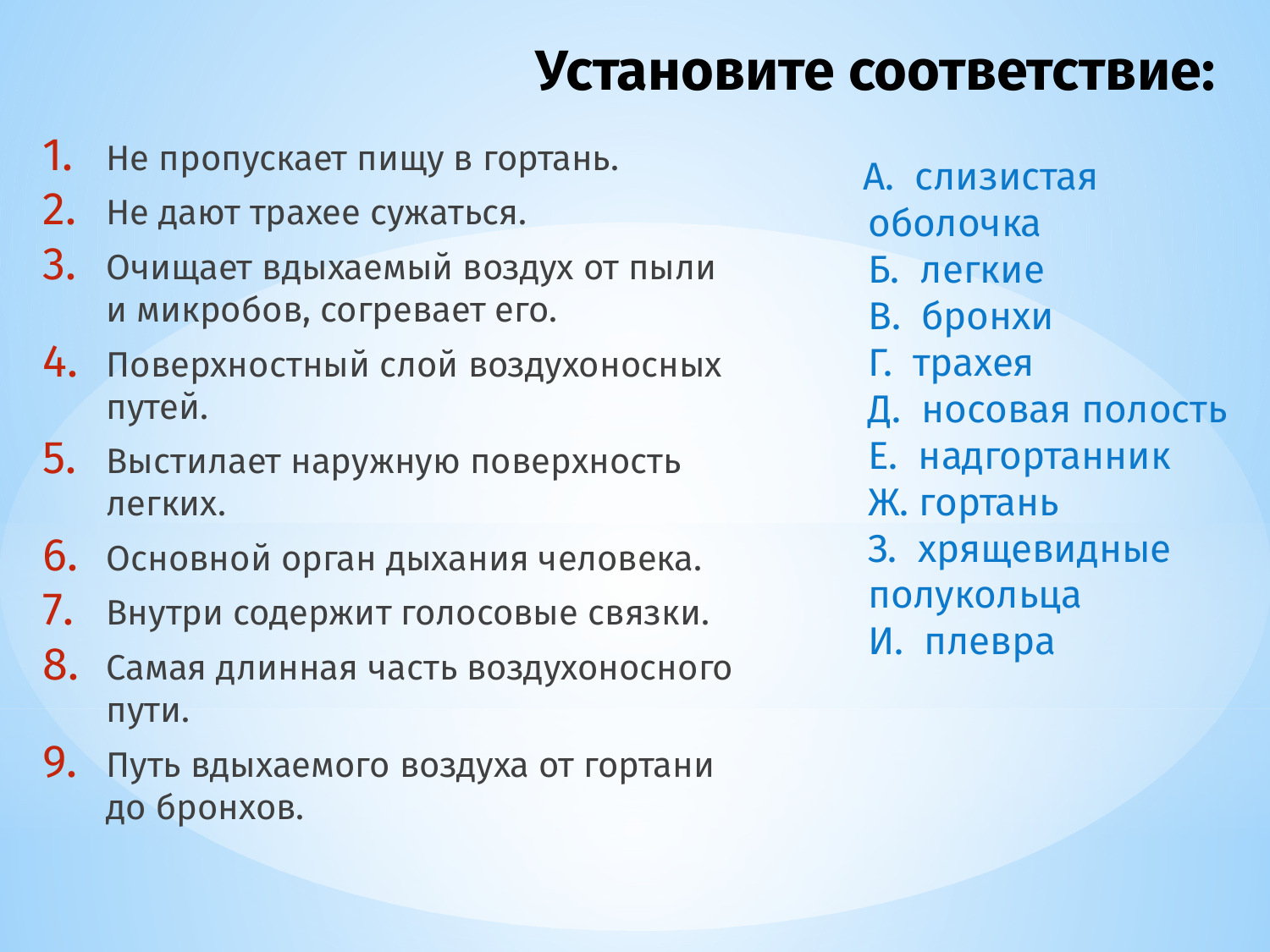

# Установите соответствие:
Не пропускает пищу в гортань.
Не дают трахее сужаться.
Очищает вдыхаемый воздух от пыли и микробов, согревает его.
Поверхностный слой воздухоносных путей.
Выстилает наружную поверхность легких.
Основной орган дыхания человека.
Внутри содержит голосовые связки.
Самая длинная часть воздухоносного пути.
Путь вдыхаемого воздуха от гортани до бронхов.

  А.  слизистая  оболочка
Б.  легкие
В.  бронхи
Г.  трахея
Д.  носовая полость
Е.  надгортанник
Ж. гортань
З.  хрящевидные полукольца
И.  плевра